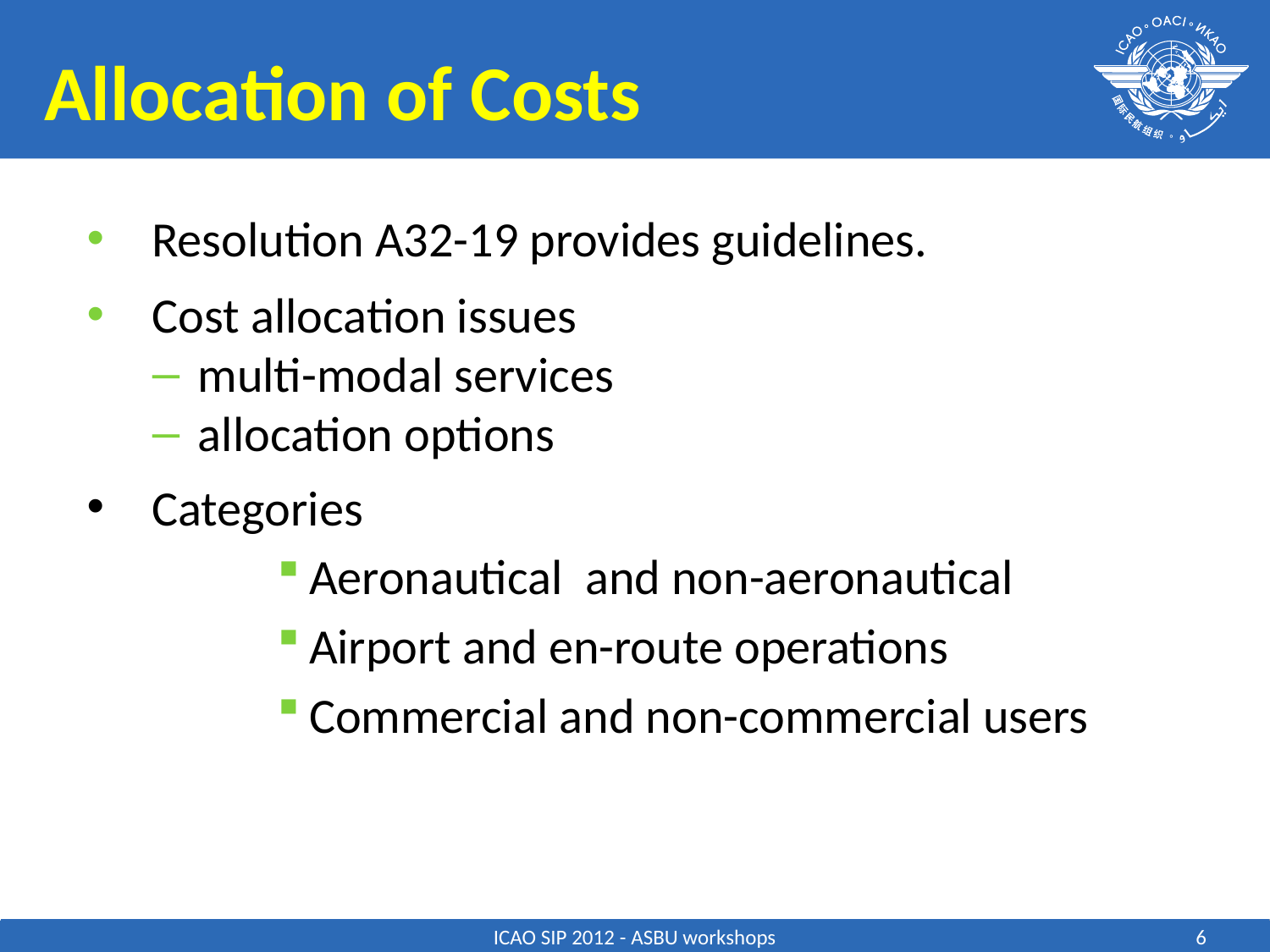

Allocation of Costs
Resolution A32-19 provides guidelines.
Cost allocation issues
multi-modal services
allocation options
Categories
Aeronautical  and non-aeronautical
Airport and en-route operations
Commercial and non-commercial users
6
ICAO SIP 2012 - ASBU workshops